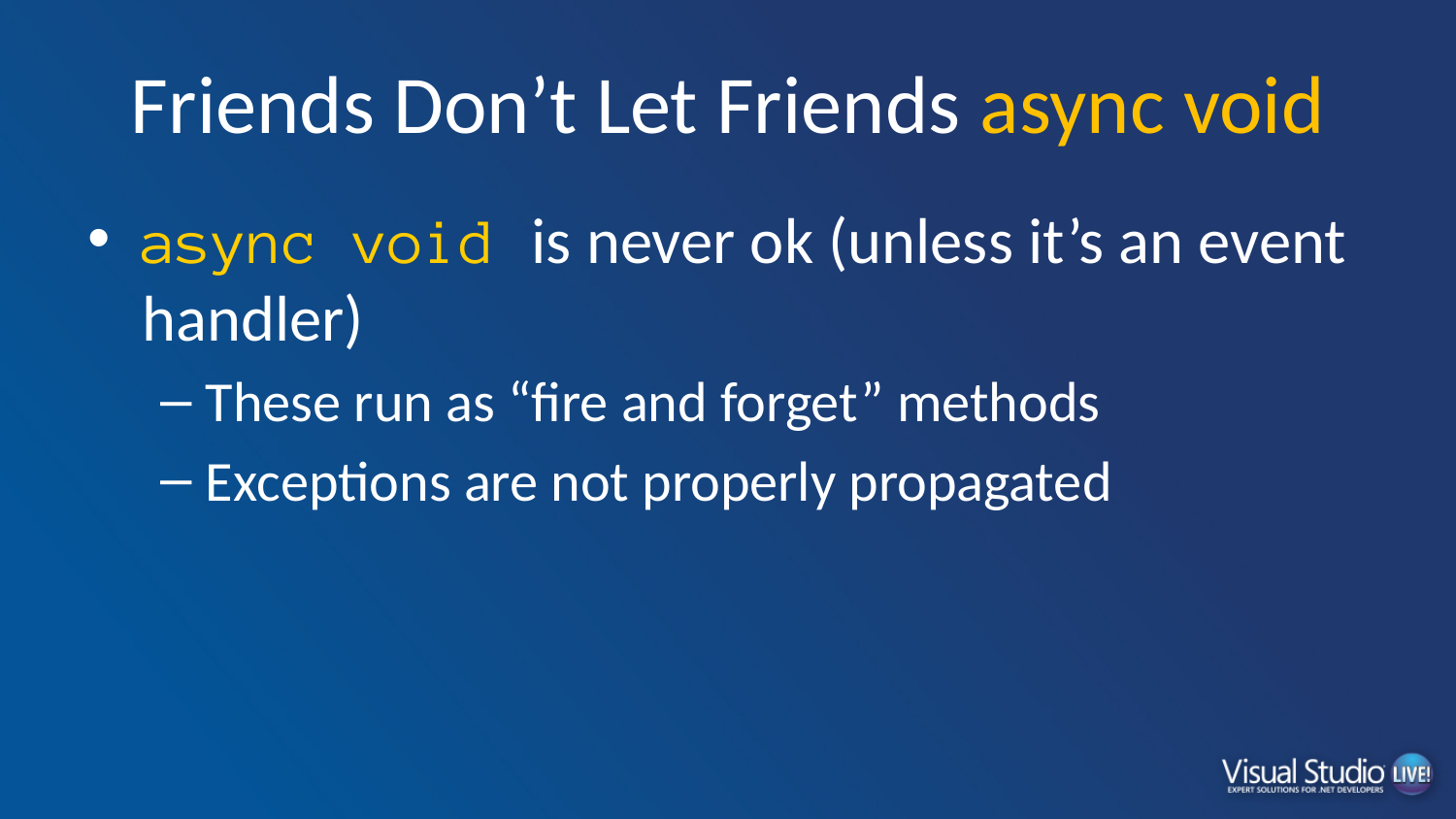

# Friends Don’t Let Friends async void
async void is never ok (unless it’s an event handler)
These run as “fire and forget” methods
Exceptions are not properly propagated